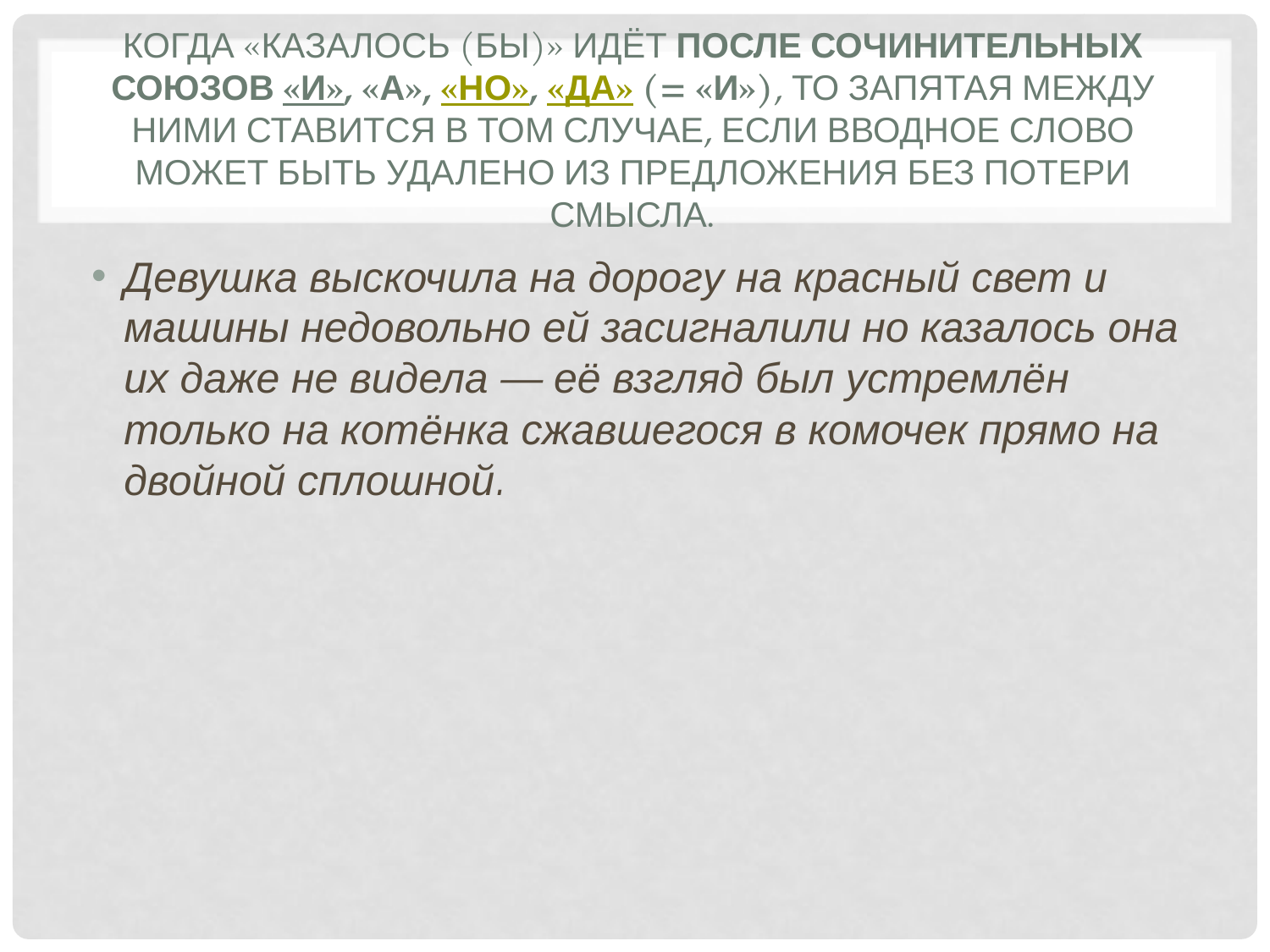

# Когда «казалось (бы)» идёт после сочинительных союзов «и», «а», «но», «да» (= «и»), то запятая между ними ставится в том случае, если вводное слово может быть удалено из предложения без потери смысла.
Девушка выскочила на дорогу на красный свет и машины недовольно ей засигналили но казалось она их даже не видела — её взгляд был устремлён только на котёнка сжавшегося в комочек прямо на двойной сплошной.